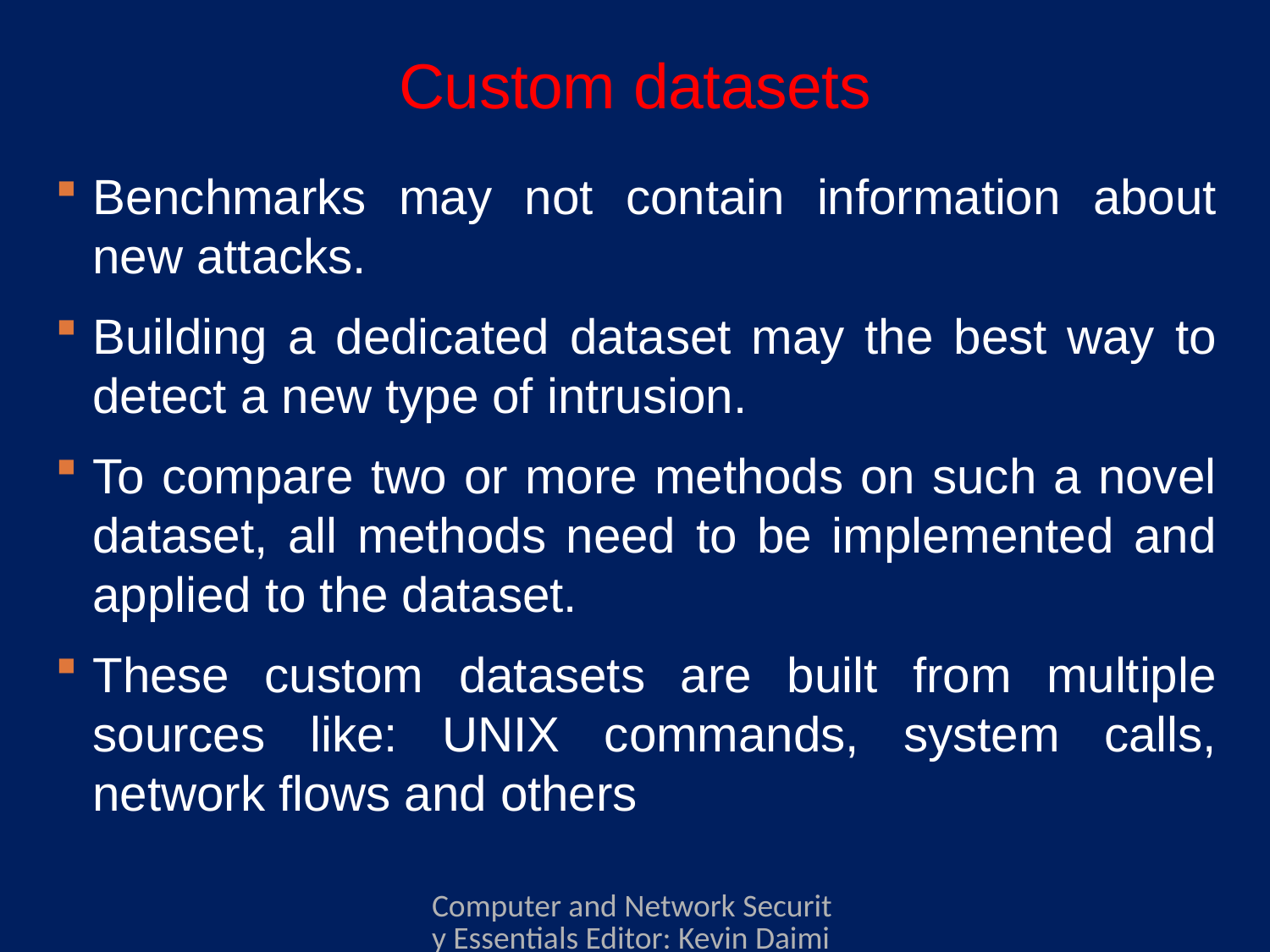

# Custom datasets
Benchmarks may not contain information about new attacks.
Building a dedicated dataset may the best way to detect a new type of intrusion.
To compare two or more methods on such a novel dataset, all methods need to be implemented and applied to the dataset.
These custom datasets are built from multiple sources like: UNIX commands, system calls, network flows and others
Computer and Network Security Essentials Editor: Kevin Daimi Associate Editors: Guillermo Francia, Levent Ertaul, Luis H. Encinas, Eman El-Sheikh Published by Springer